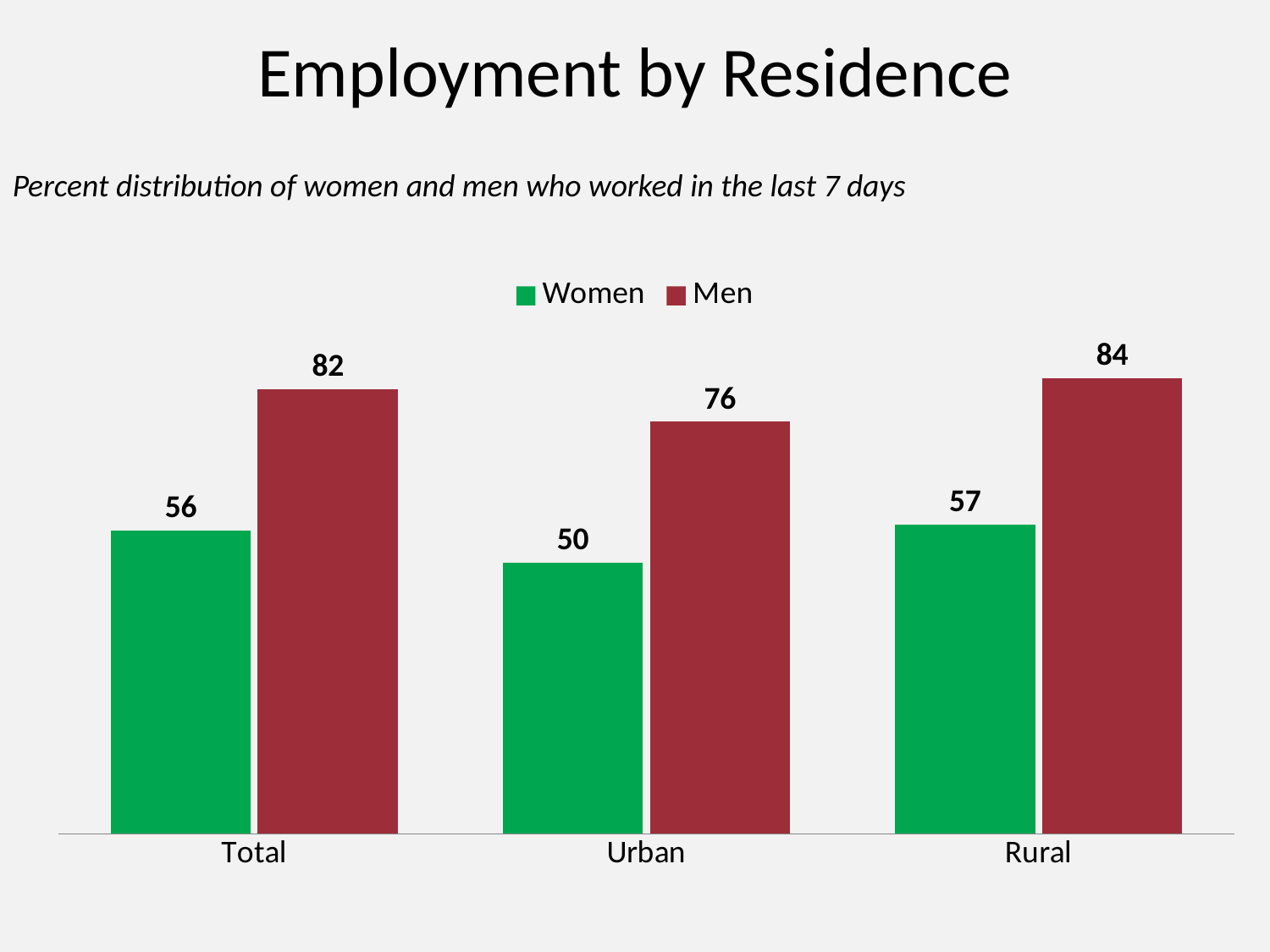

# Employment by Residence
Percent distribution of women and men who worked in the last 7 days

### Chart

| Category | Women | Men |
|---|---|---|
| Total | 56.0 | 82.0 |
| Urban | 50.0 | 76.0 |
| Rural | 57.0 | 84.0 |